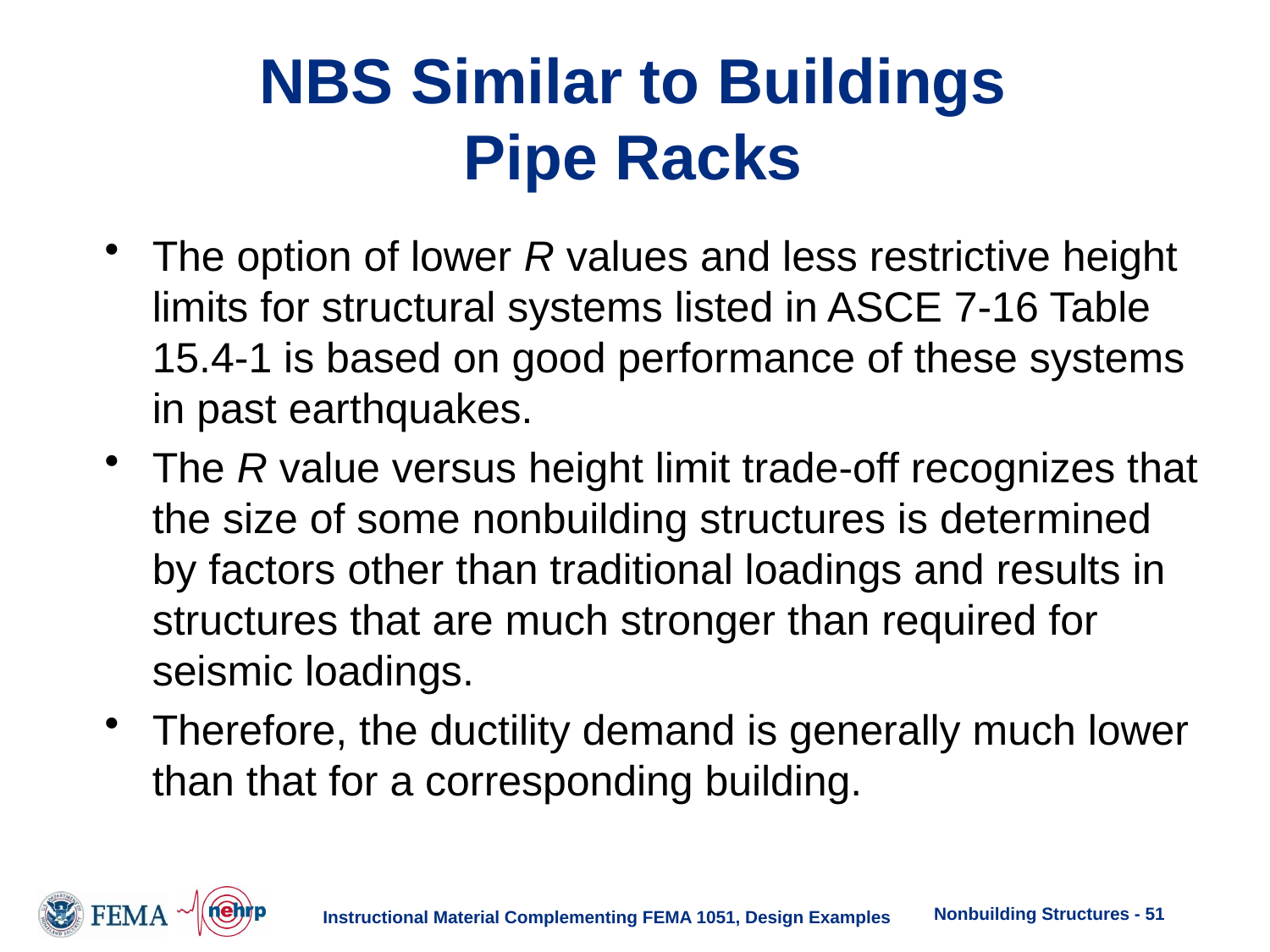

# NBS Similar to Buildings Pipe Racks
The option of lower R values and less restrictive height limits for structural systems listed in ASCE 7-16 Table 15.4-1 is based on good performance of these systems in past earthquakes.
The R value versus height limit trade-off recognizes that the size of some nonbuilding structures is determined by factors other than traditional loadings and results in structures that are much stronger than required for seismic loadings.
Therefore, the ductility demand is generally much lower than that for a corresponding building.
Nonbuilding Structures - 51
Instructional Material Complementing FEMA 1051, Design Examples